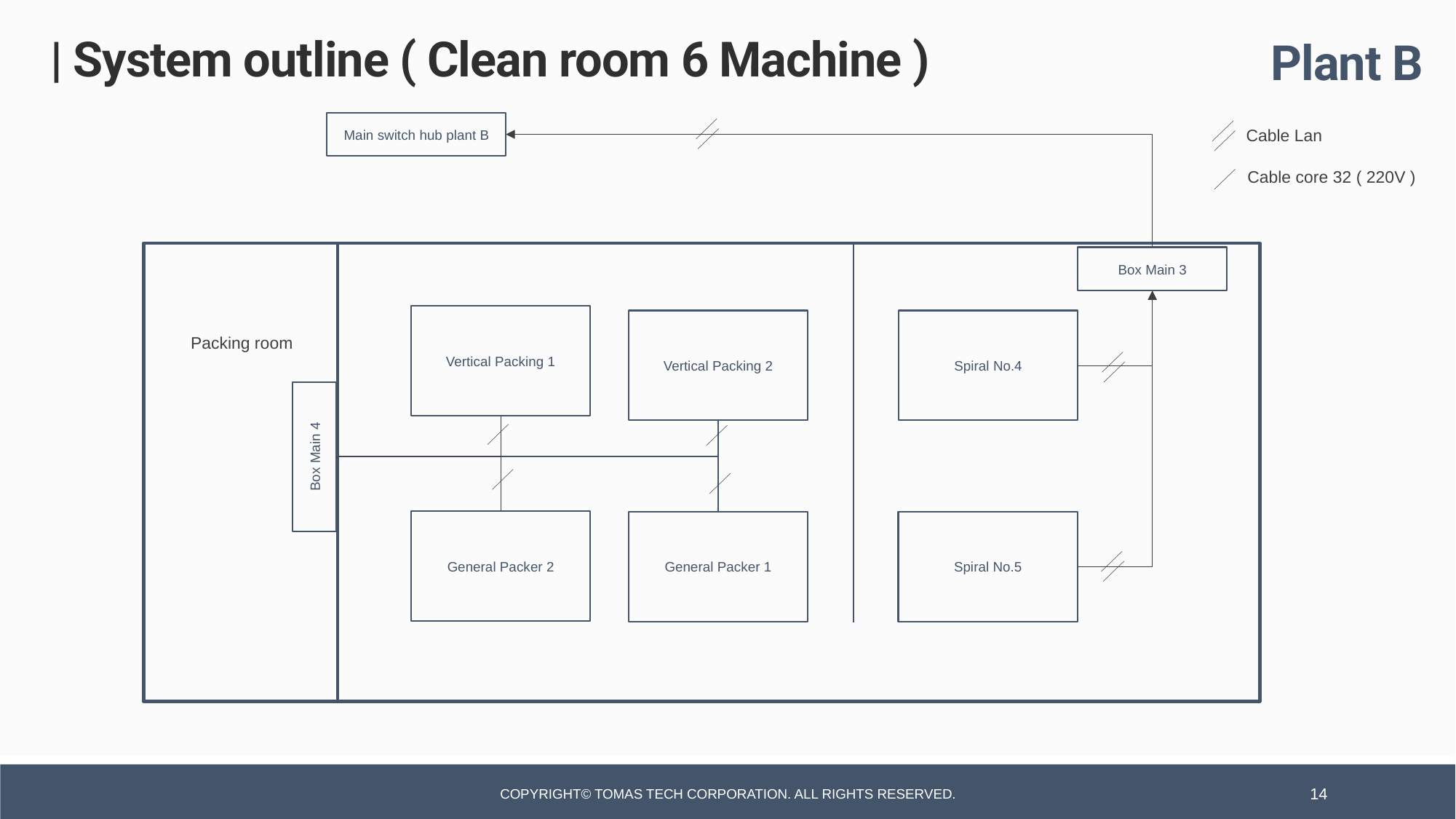

| System outline ( Clean room 6 Machine )
Plant B
Main switch hub plant B
Cable Lan
Cable core 32 ( 220V )

Box Main 3
Vertical Packing 1
Vertical Packing 2
Spiral No.4
Packing room
Box Main 4
General Packer 2
General Packer 1
Spiral No.5
COPYRIGHT© TOMAS TECH CORPORATION. ALL RIGHTS RESERVED.
14